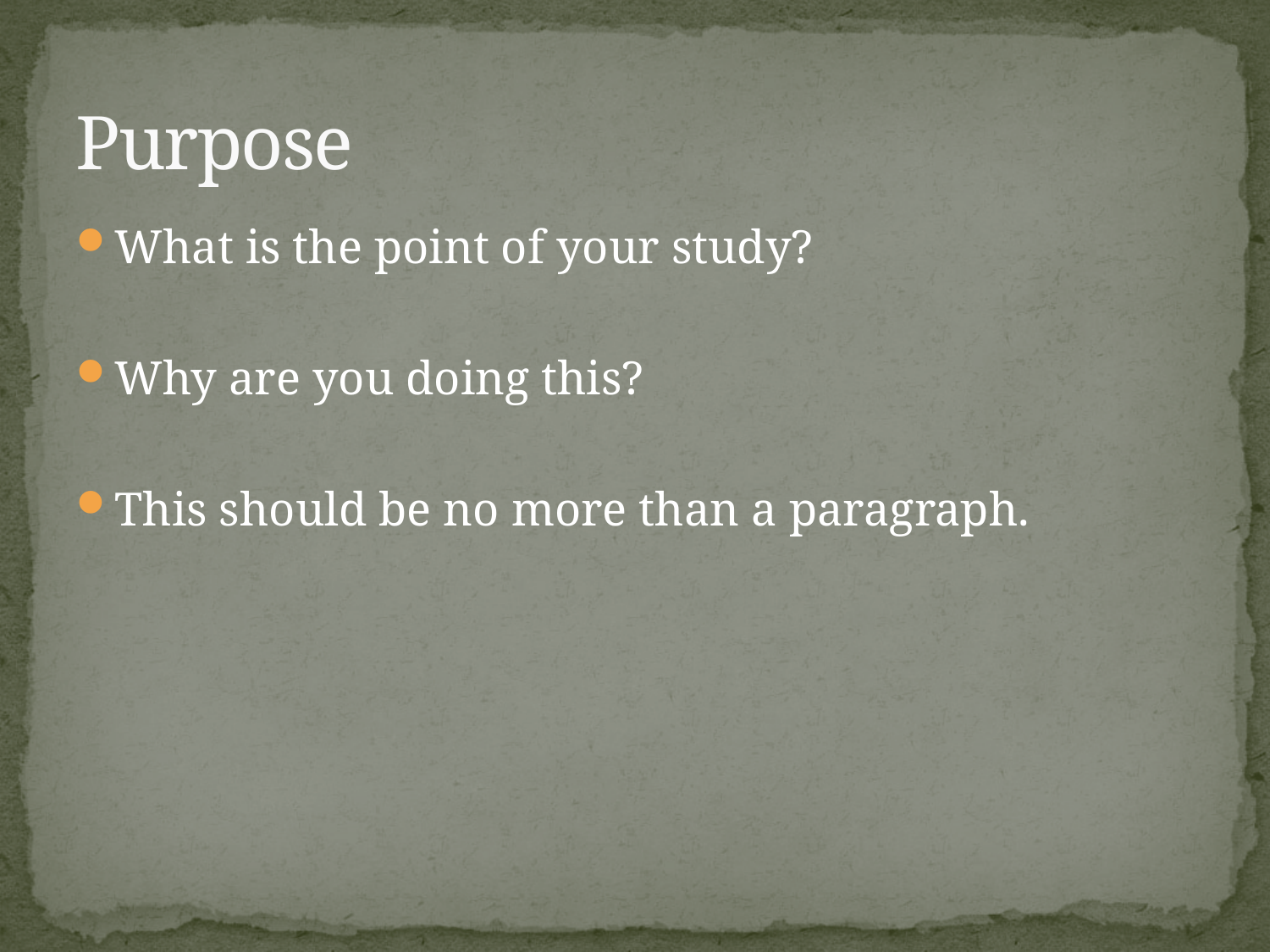

# Purpose
What is the point of your study?

Why are you doing this?

This should be no more than a paragraph.